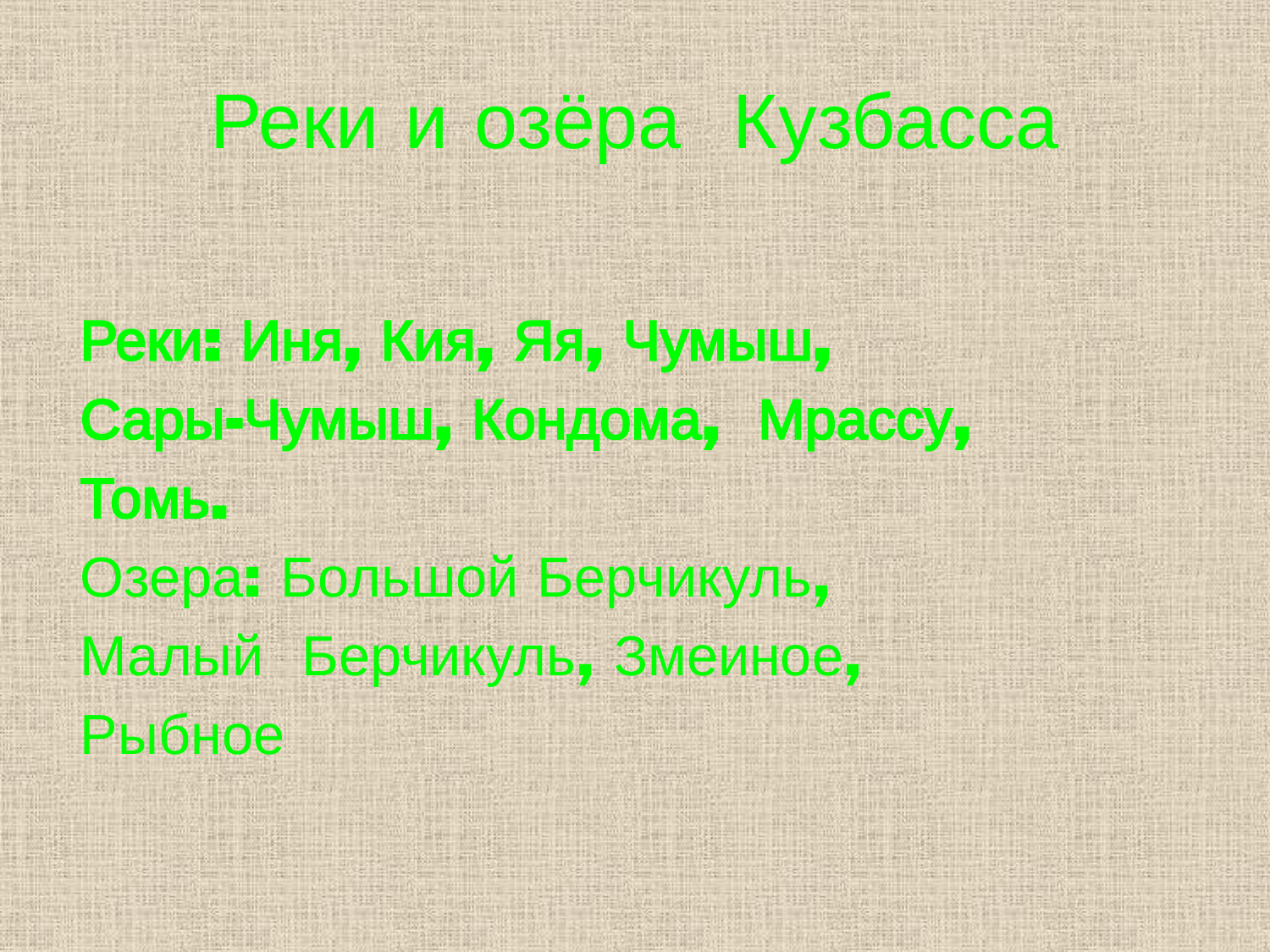

# Реки и озёра  Кузбасса

	Реки: Иня, Кия, Яя, Чумыш,
	Сары-Чумыш, Кондома,  Мрассу,
	Томь.
	Озера: Большой Берчикуль,
	Малый  Берчикуль, Змеиное,
	Рыбное